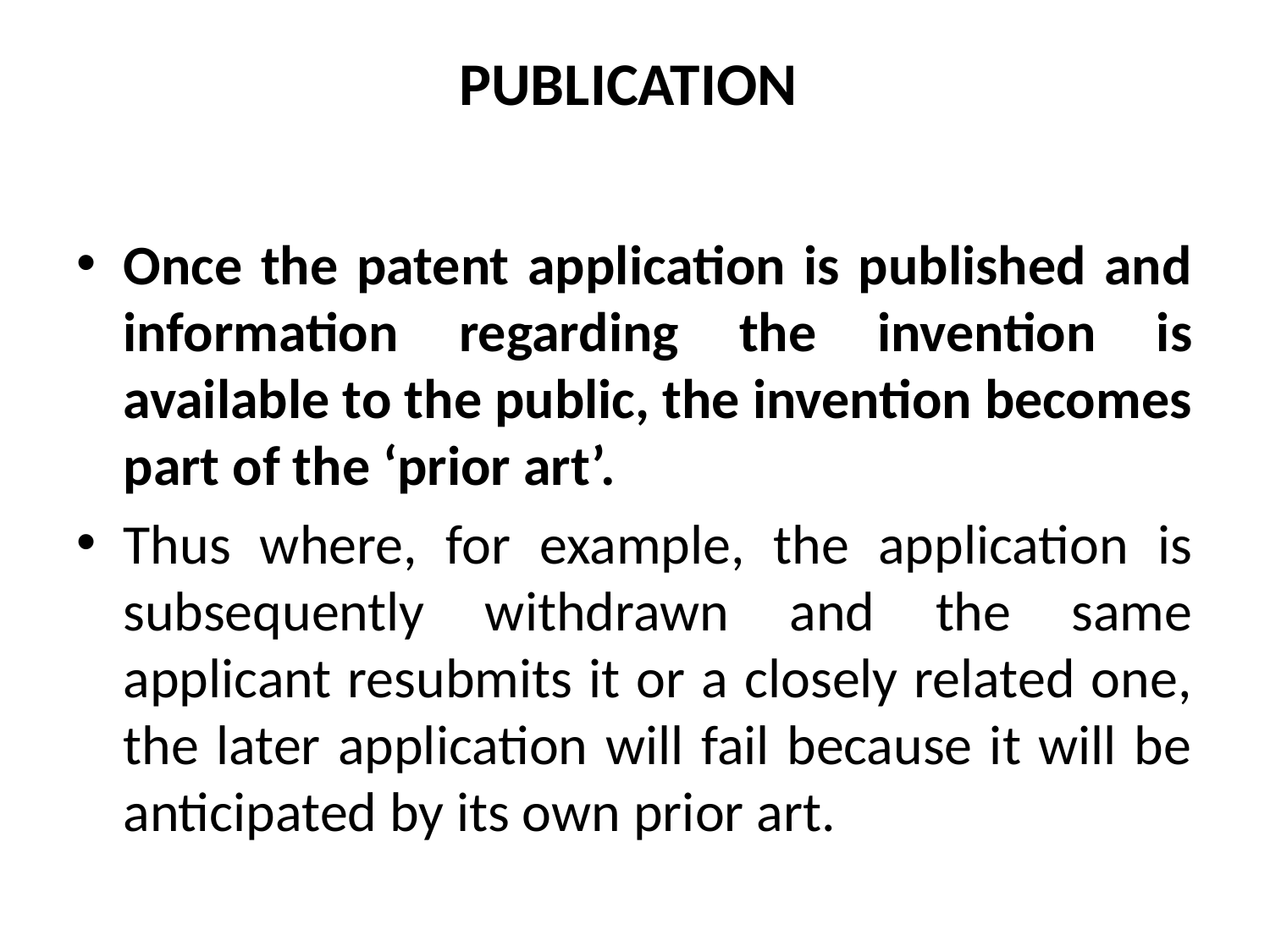

# PUBLICATION
Once the patent application is published and information regarding the invention is available to the public, the invention becomes part of the ‘prior art’.
Thus where, for example, the application is subsequently withdrawn and the same applicant resubmits it or a closely related one, the later application will fail because it will be anticipated by its own prior art.